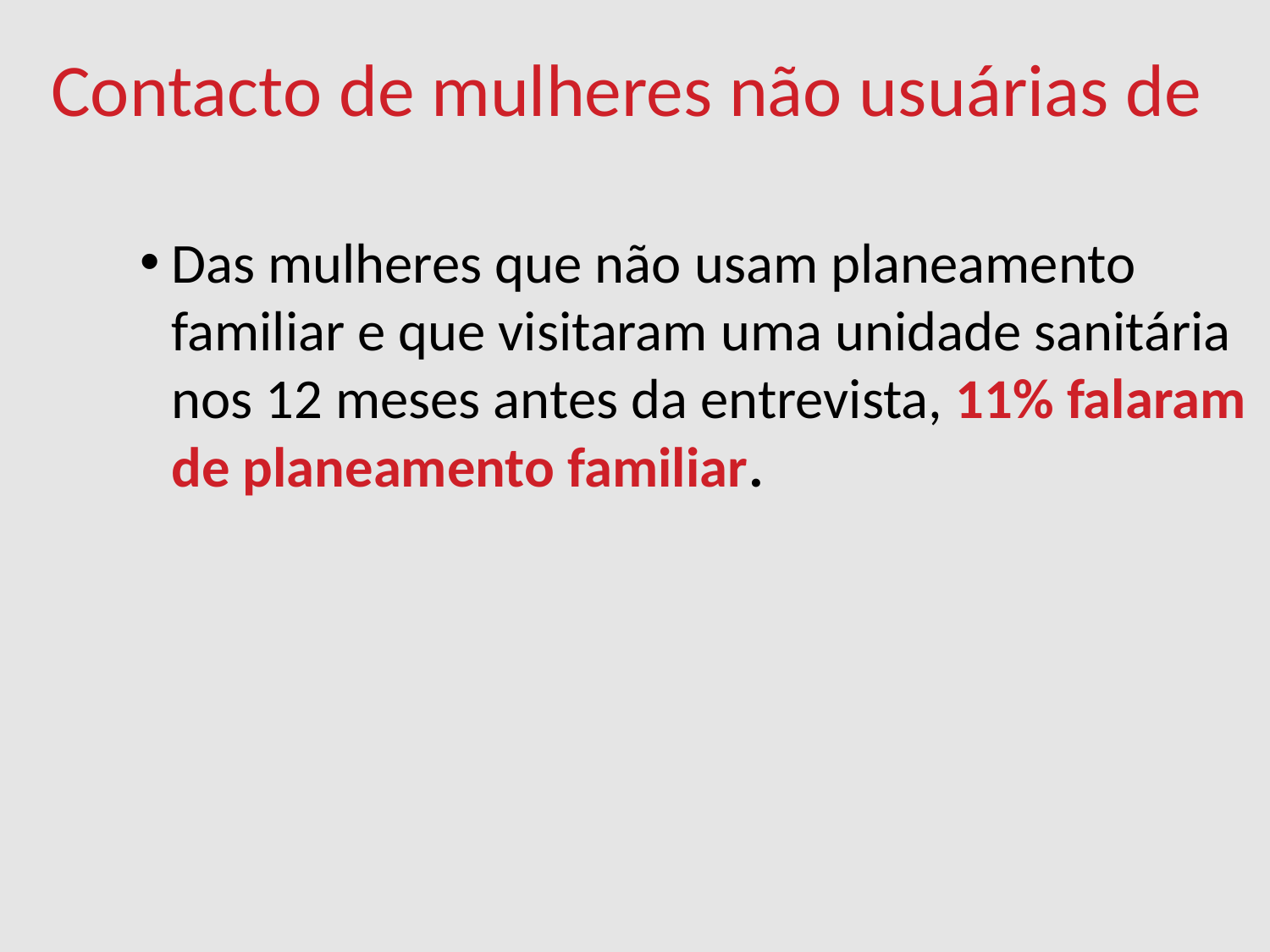

Contacto de mulheres não usuárias de
Das mulheres que não usam planeamento familiar e que visitaram uma unidade sanitária nos 12 meses antes da entrevista, 11% falaram de planeamento familiar.